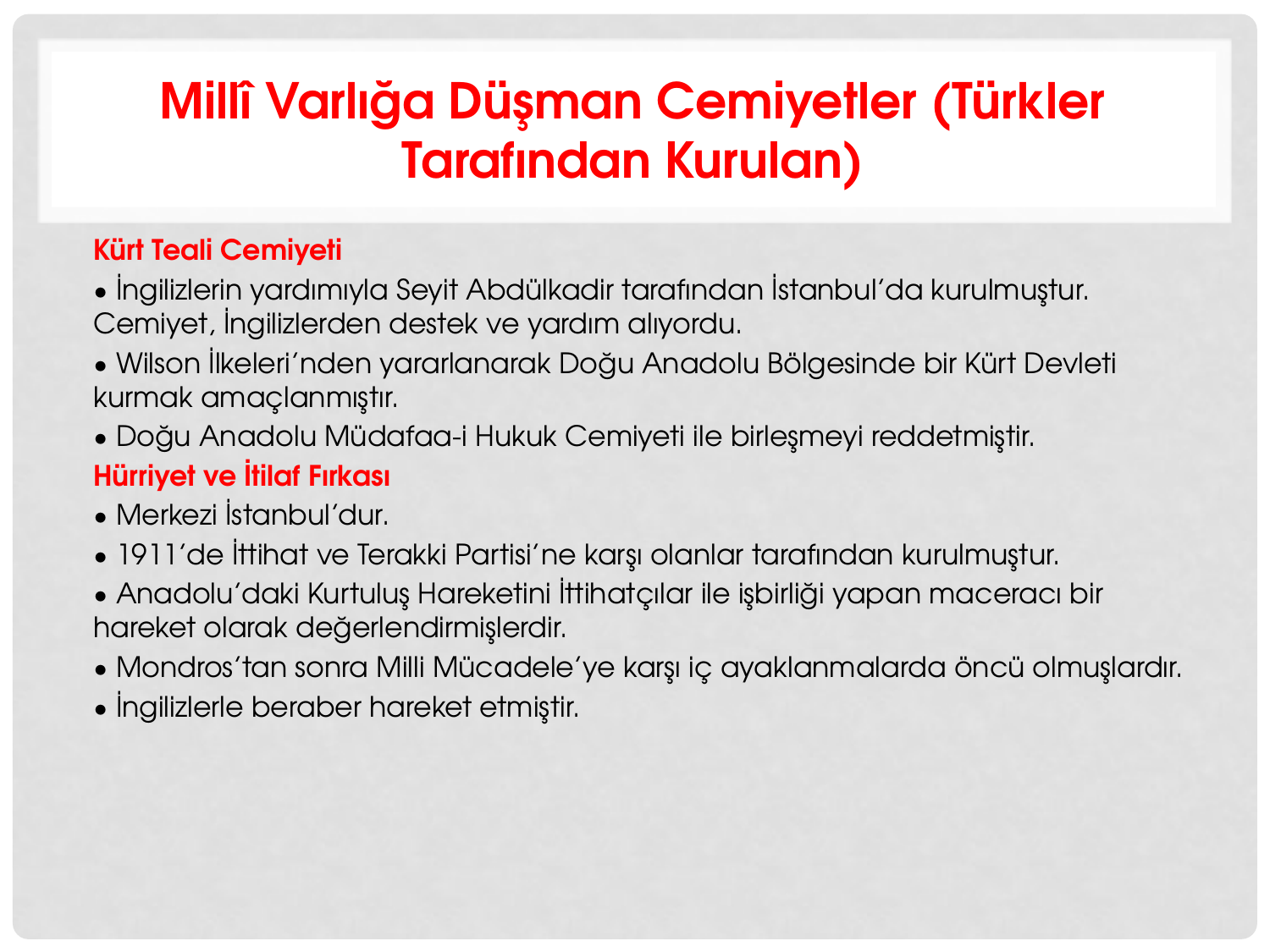

# Millî Varlığa Düşman Cemiyetler (Türkler Tarafından Kurulan)
Kürt Teali Cemiyeti
• İngilizlerin yardımıyla Seyit Abdülkadir tarafından İstanbul’da kurulmuştur. Cemiyet, İngilizlerden destek ve yardım alıyordu.
• Wilson İlkeleri’nden yararlanarak Doğu Anadolu Bölgesinde bir Kürt Devleti kurmak amaçlanmıştır.
• Doğu Anadolu Müdafaa-i Hukuk Cemiyeti ile birleşmeyi reddetmiştir.
Hürriyet ve İtilaf Fırkası
• Merkezi İstanbul’dur.
• 1911’de İttihat ve Terakki Partisi’ne karşı olanlar tarafından kurulmuştur.
• Anadolu’daki Kurtuluş Hareketini İttihatçılar ile işbirliği yapan maceracı bir hareket olarak değerlendirmişlerdir.
• Mondros’tan sonra Milli Mücadele’ye karşı iç ayaklanmalarda öncü olmuşlardır.
• İngilizlerle beraber hareket etmiştir.